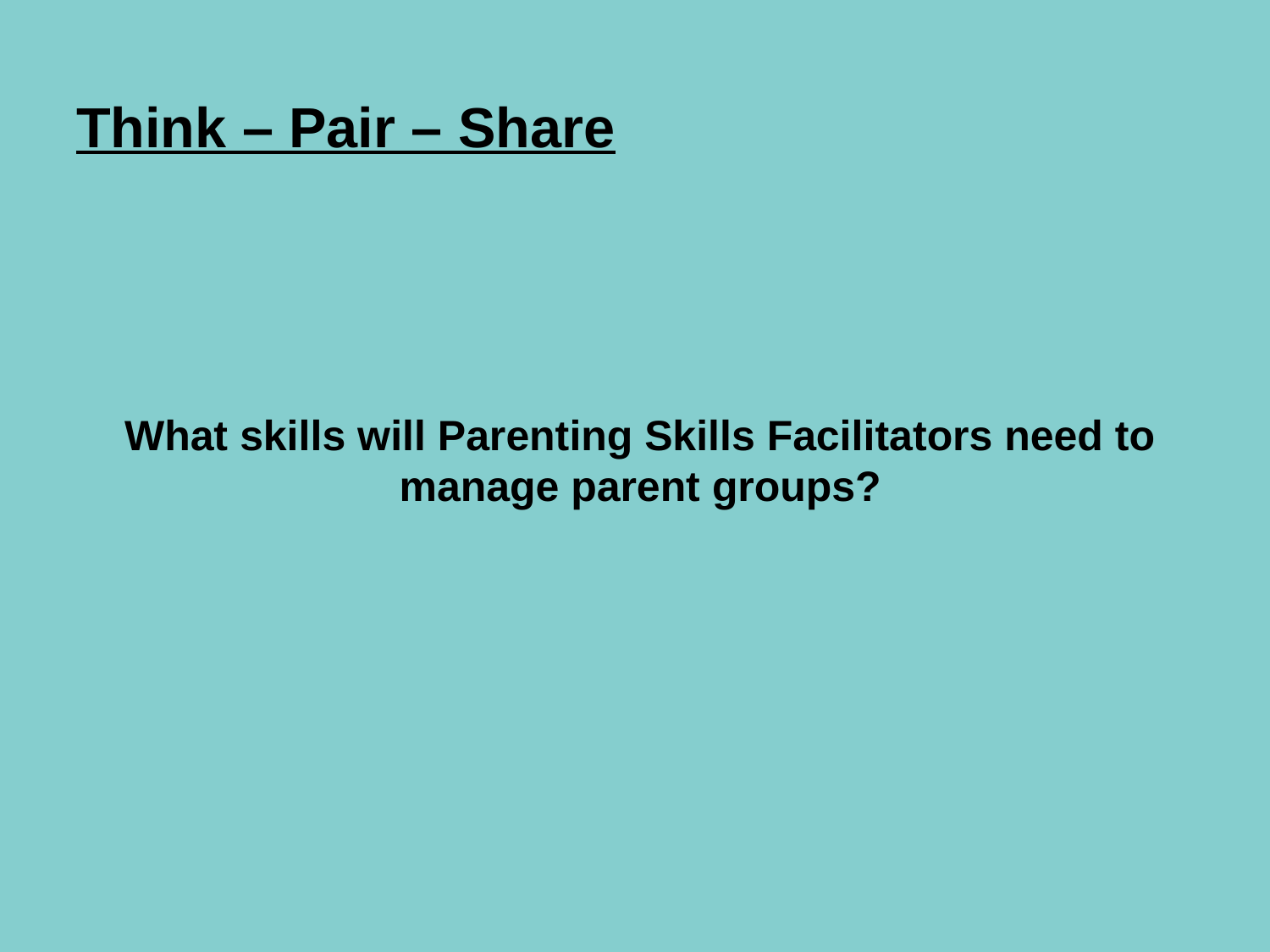

# Think – Pair – Share
What skills will Parenting Skills Facilitators need to manage parent groups?